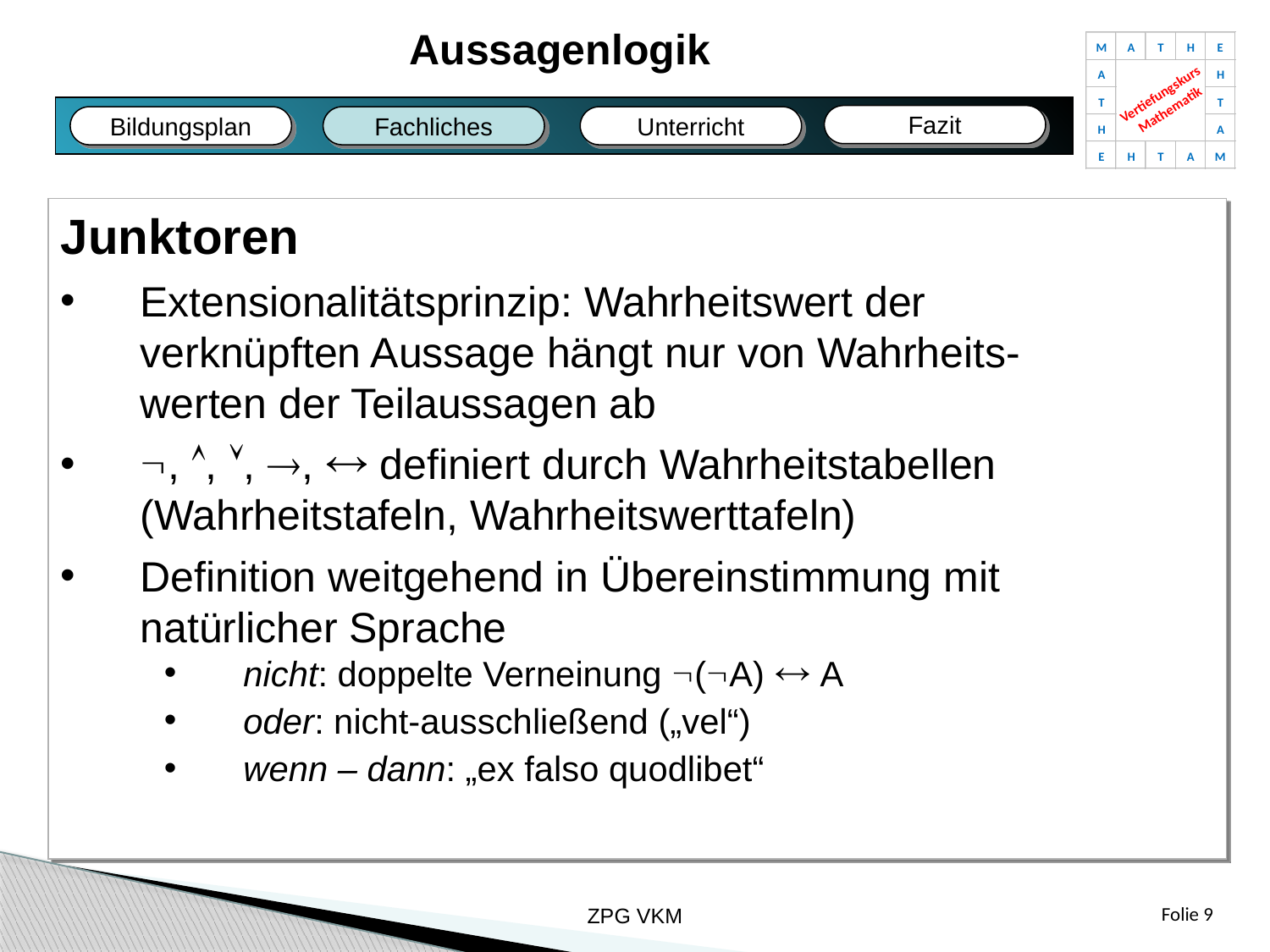

Aussagenlogik

M
A
T
H
E

A
H
Vertiefungskurs
Mathematik

T
T

H
A

E
H
T
A
M

Fazit
Fachliches
Bildungsplan
Unterricht
Fazit
Bildungsplan
Fachliches
Unterricht
Junktoren
Extensionalitätsprinzip: Wahrheitswert der
verknüpften Aussage hängt nur von Wahrheits-
werten der Teilaussagen ab
¬, ∧, ∨, →, ↔ definiert durch Wahrheitstabellen
(Wahrheitstafeln, Wahrheitswerttafeln)
Definition weitgehend in Übereinstimmung mit
natürlicher Sprache
nicht: doppelte Verneinung ¬(¬A) ↔ A
oder: nicht-ausschließend („vel“)
wenn – dann: „ex falso quodlibet“

ZPG VKM
Folie 9